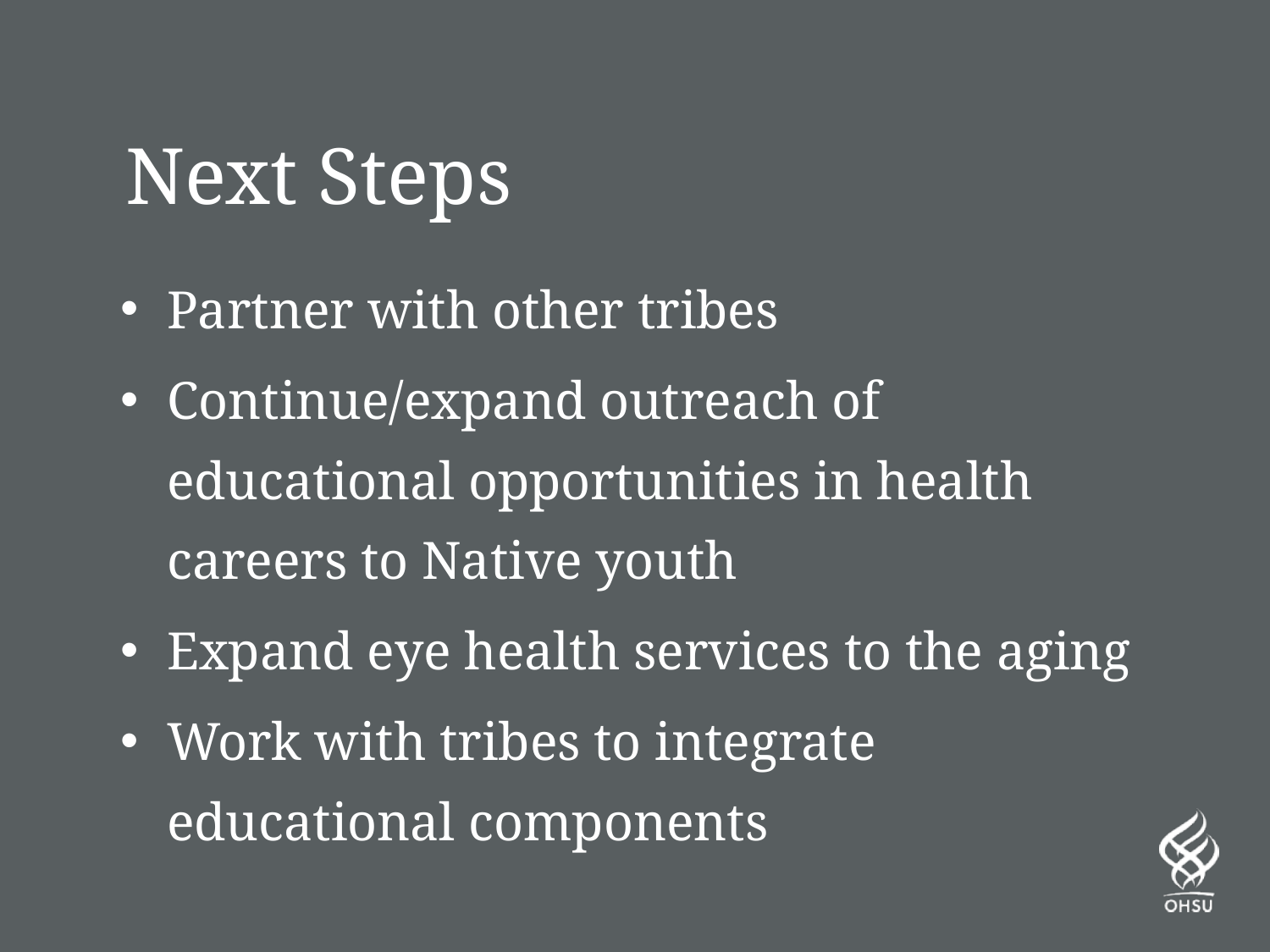

# Next Steps
Partner with other tribes
Continue/expand outreach of educational opportunities in health careers to Native youth
Expand eye health services to the aging
Work with tribes to integrate educational components